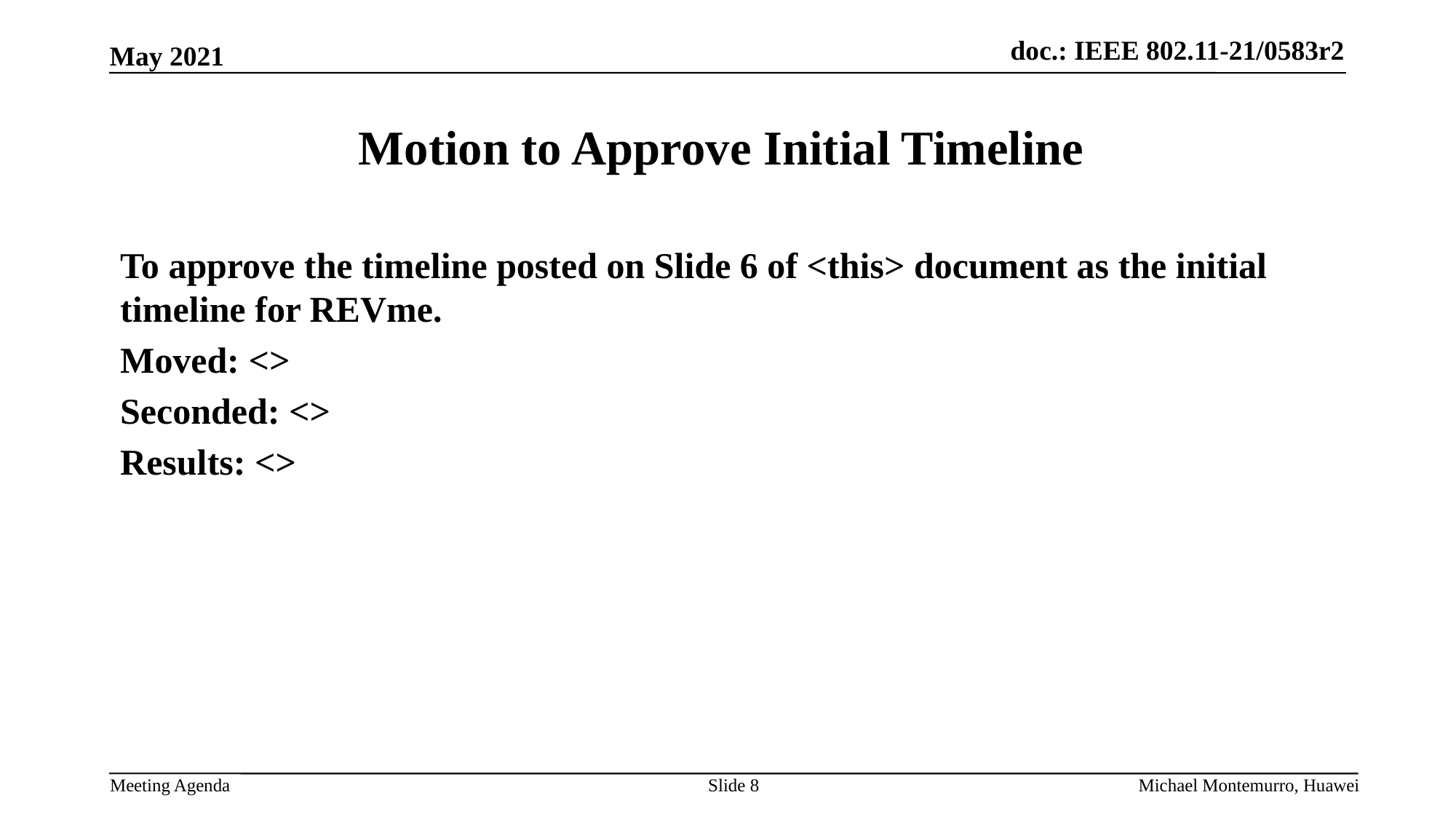

# Motion to Approve Initial Timeline
To approve the timeline posted on Slide 6 of <this> document as the initial timeline for REVme.
Moved: <>
Seconded: <>
Results: <>
Michael Montemurro, Huawei
Slide 8